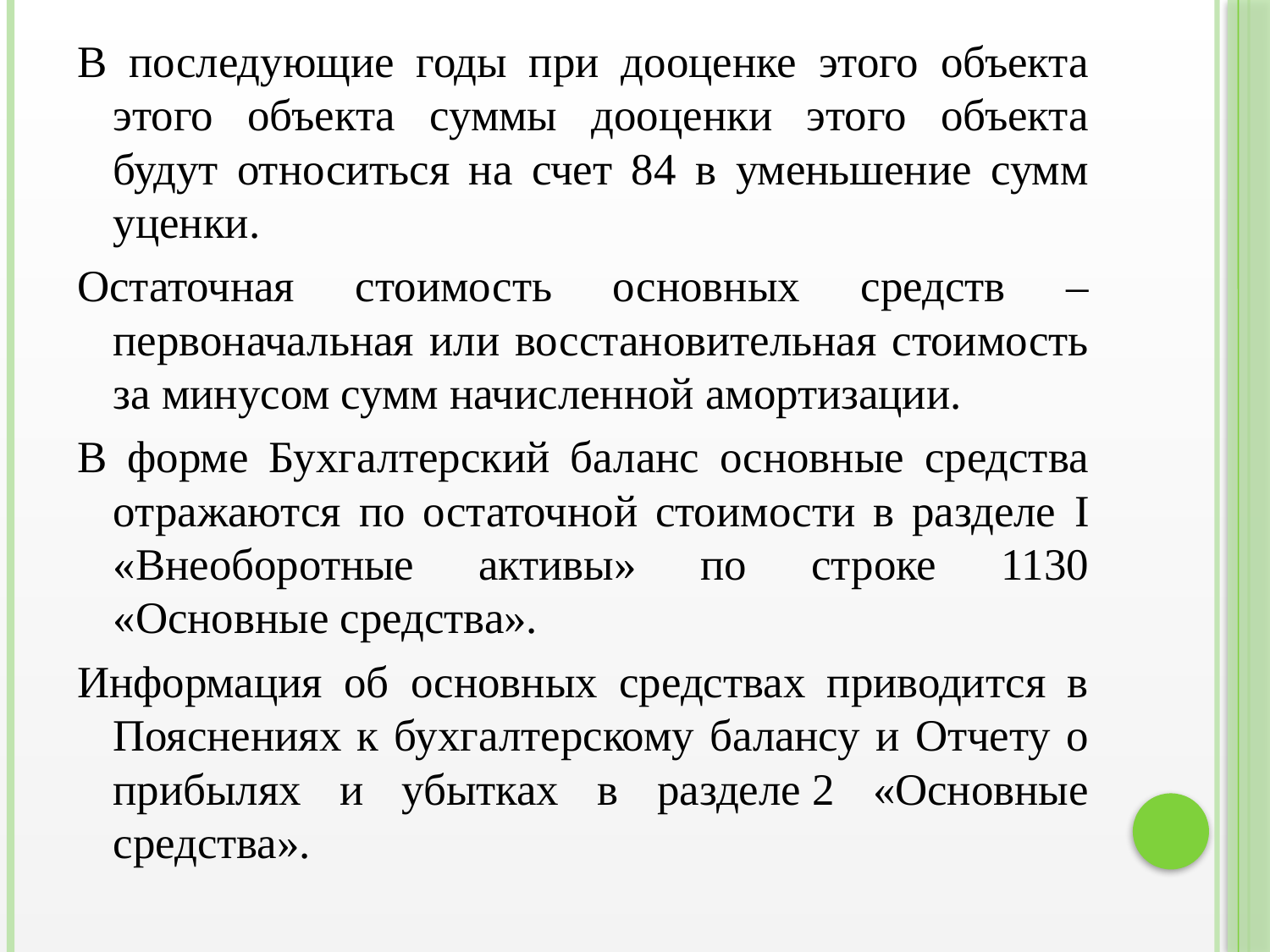

В последующие годы при дооценке этого объекта этого объекта суммы дооценки этого объекта будут относиться на счет 84 в уменьшение сумм уценки.
Остаточная стоимость основных средств – первоначальная или восстановительная стоимость за минусом сумм начисленной амортизации.
В форме Бухгалтерский баланс основные средства отражаются по остаточной стоимости в разделе I «Внеоборотные активы» по строке 1130 «Основные средства».
Информация об основных средствах приводится в Пояснениях к бухгалтерскому балансу и Отчету о прибылях и убытках в разделе 2 «Основные средства».